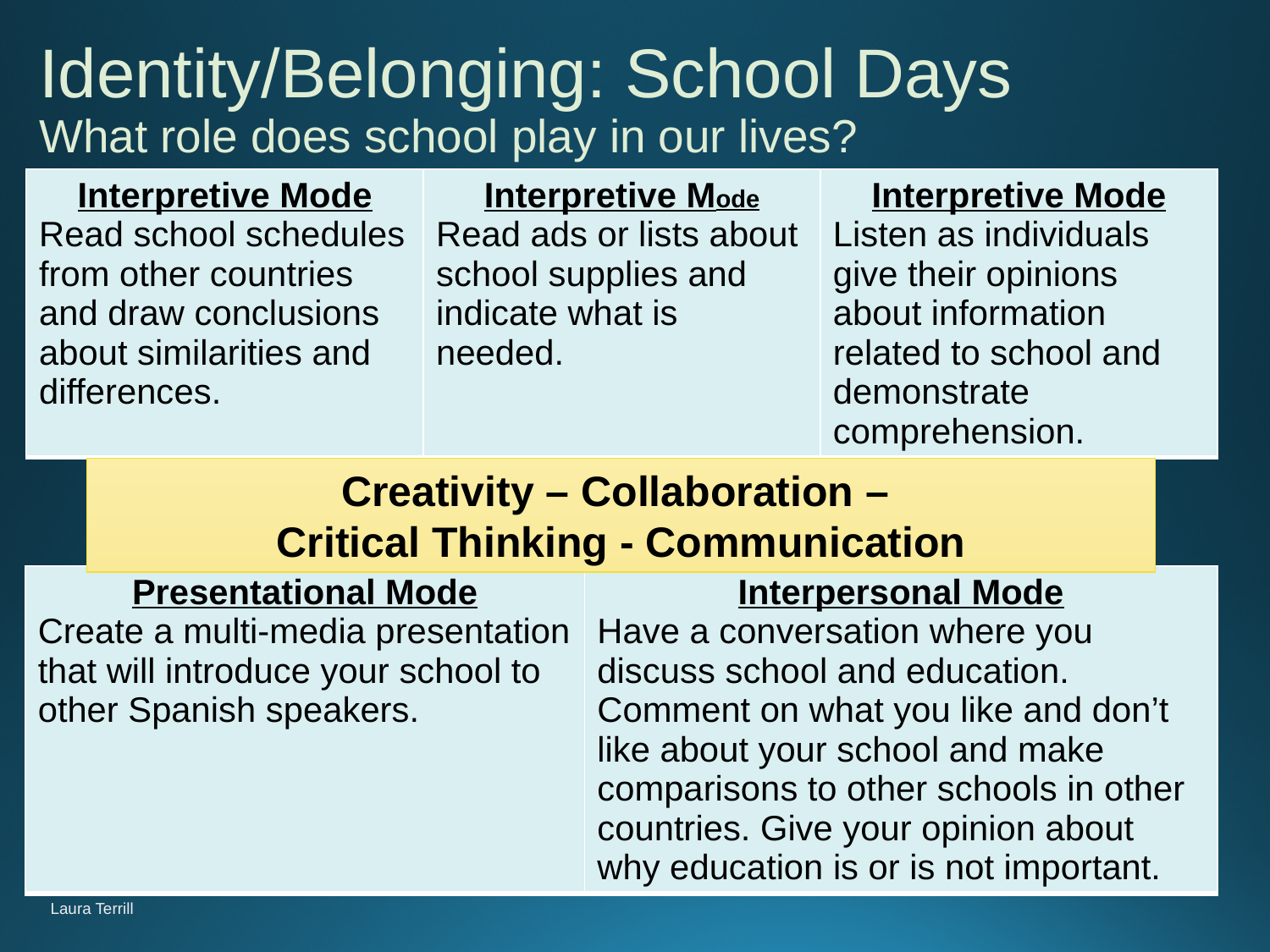

# Identity/Belonging: School Days What role does school play in our lives?
| Interpretive Mode Read school schedules from other countries and draw conclusions about similarities and differences. | Interpretive Mode Read ads or lists about school supplies and indicate what is needed. | Interpretive Mode Listen as individuals give their opinions about information related to school and demonstrate comprehension. |
| --- | --- | --- |
Creativity – Collaboration –
Critical Thinking - Communication
| Presentational Mode Create a multi-media presentation that will introduce your school to other Spanish speakers. | Interpersonal Mode Have a conversation where you discuss school and education. Comment on what you like and don’t like about your school and make comparisons to other schools in other countries. Give your opinion about why education is or is not important. |
| --- | --- |
Laura Terrill